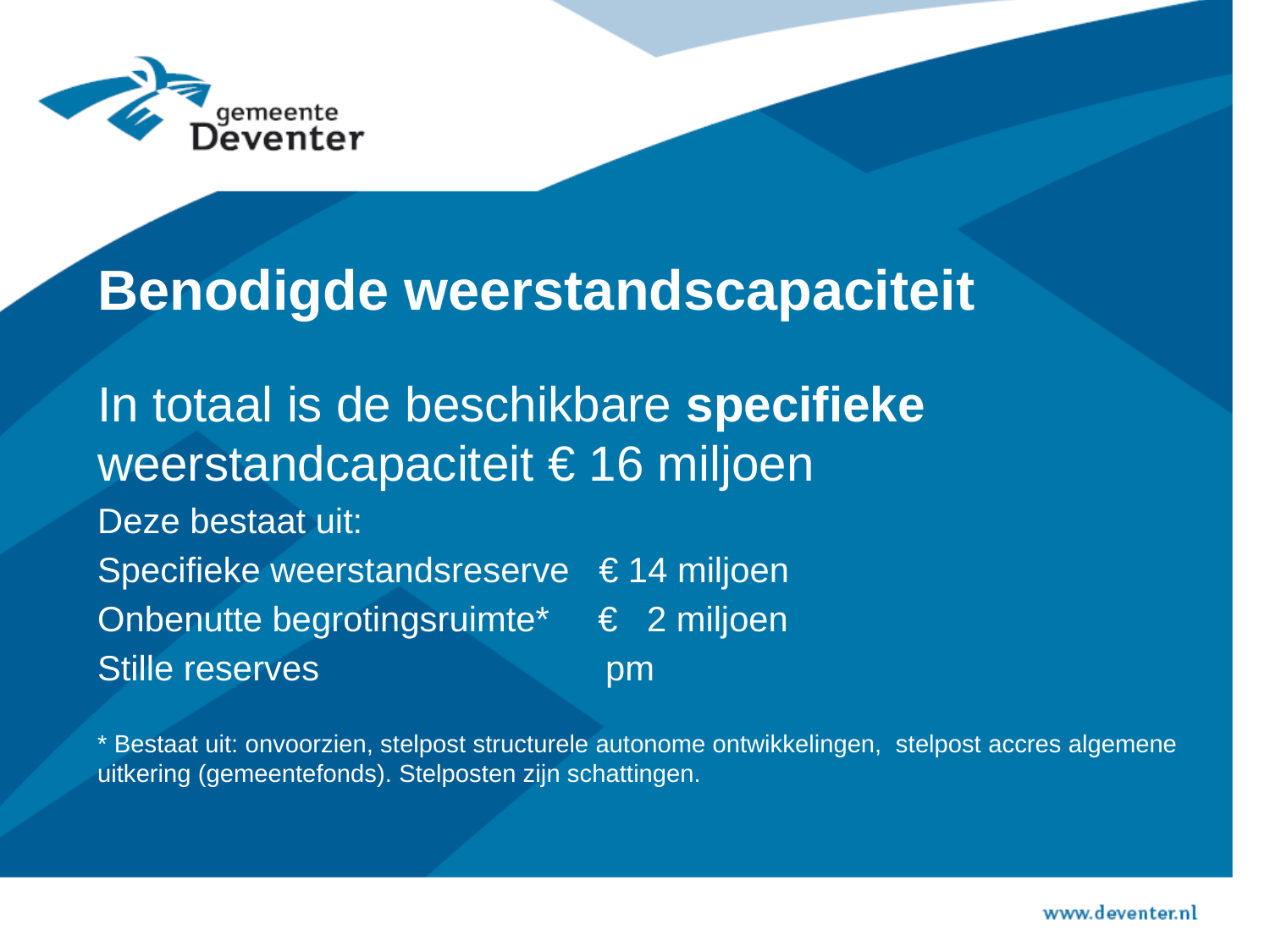

# Benodigde weerstandscapaciteit
In totaal is de beschikbare specifieke weerstandcapaciteit € 16 miljoen
Deze bestaat uit:
Specifieke weerstandsreserve   € 14 miljoen
Onbenutte begrotingsruimte*     €   2 miljoen
Stille reserves 			pm

* Bestaat uit: onvoorzien, stelpost structurele autonome ontwikkelingen,  stelpost accres algemene uitkering (gemeentefonds). Stelposten zijn schattingen.